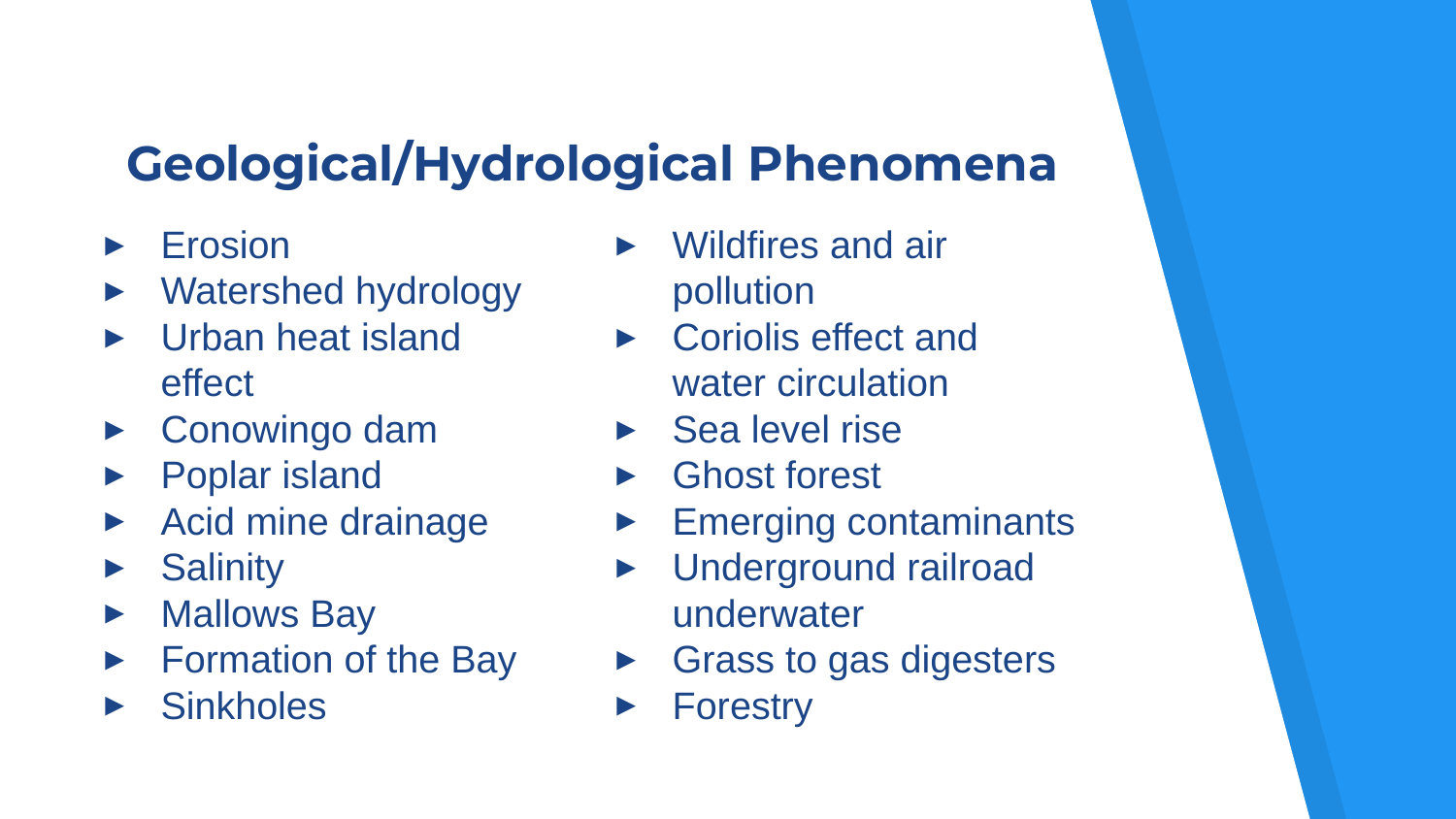

# Geological/Hydrological Phenomena
Erosion
Watershed hydrology
Urban heat island effect
Conowingo dam
Poplar island
Acid mine drainage
Salinity
Mallows Bay
Formation of the Bay
Sinkholes
Wildfires and air pollution
Coriolis effect and water circulation
Sea level rise
Ghost forest
Emerging contaminants
Underground railroad underwater
Grass to gas digesters
Forestry